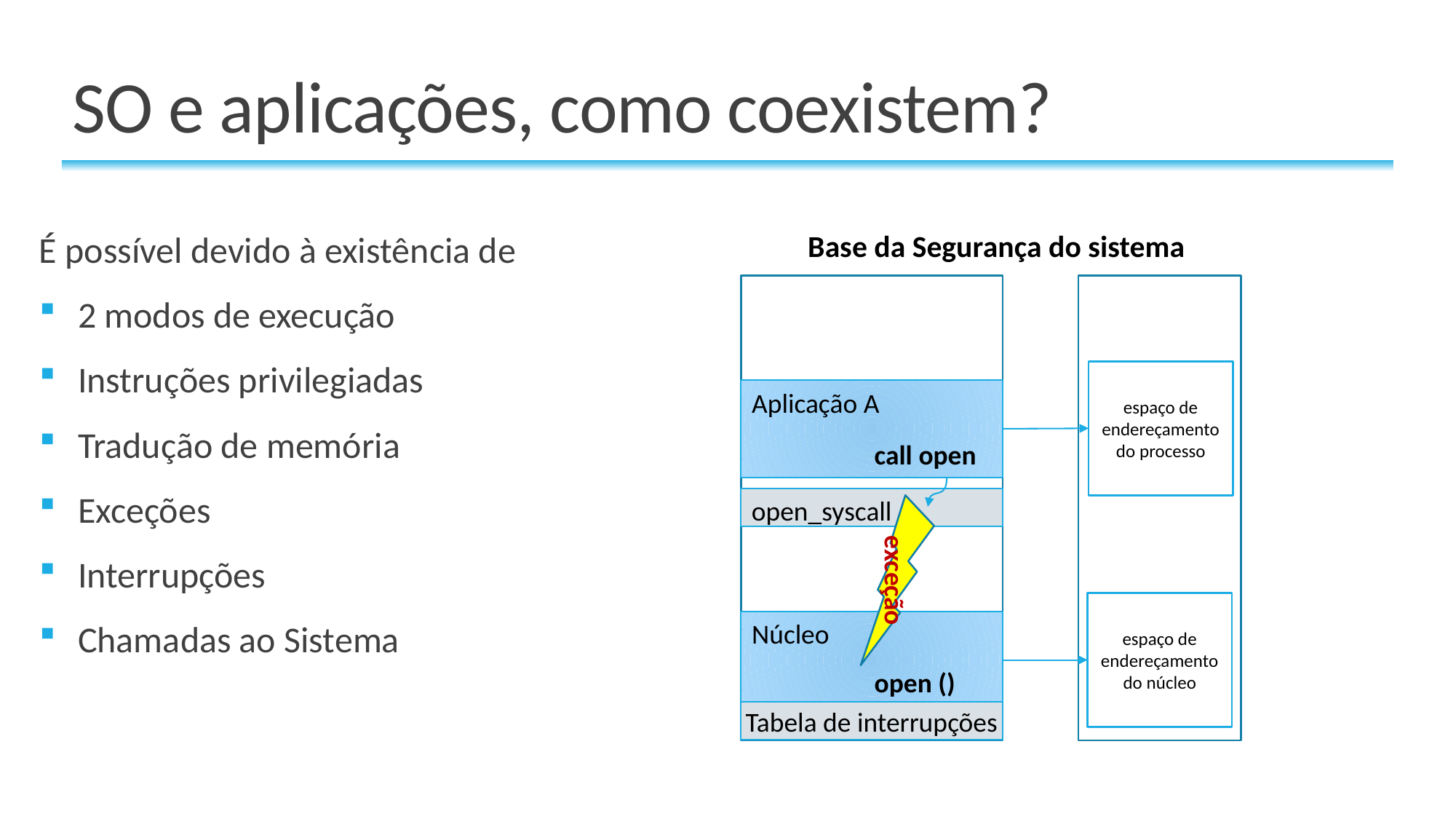

# SO e aplicações, como coexistem?
É possível devido à existência de
2 modos de execução
Instruções privilegiadas
Tradução de memória
Exceções
Interrupções
Chamadas ao Sistema
Base da Segurança do sistema

Aplicação A
call open
open_syscall
Núcleo
open ()
Tabela de interrupções

espaço de endereçamento do processo
espaço de endereçamento do núcleo
exceção